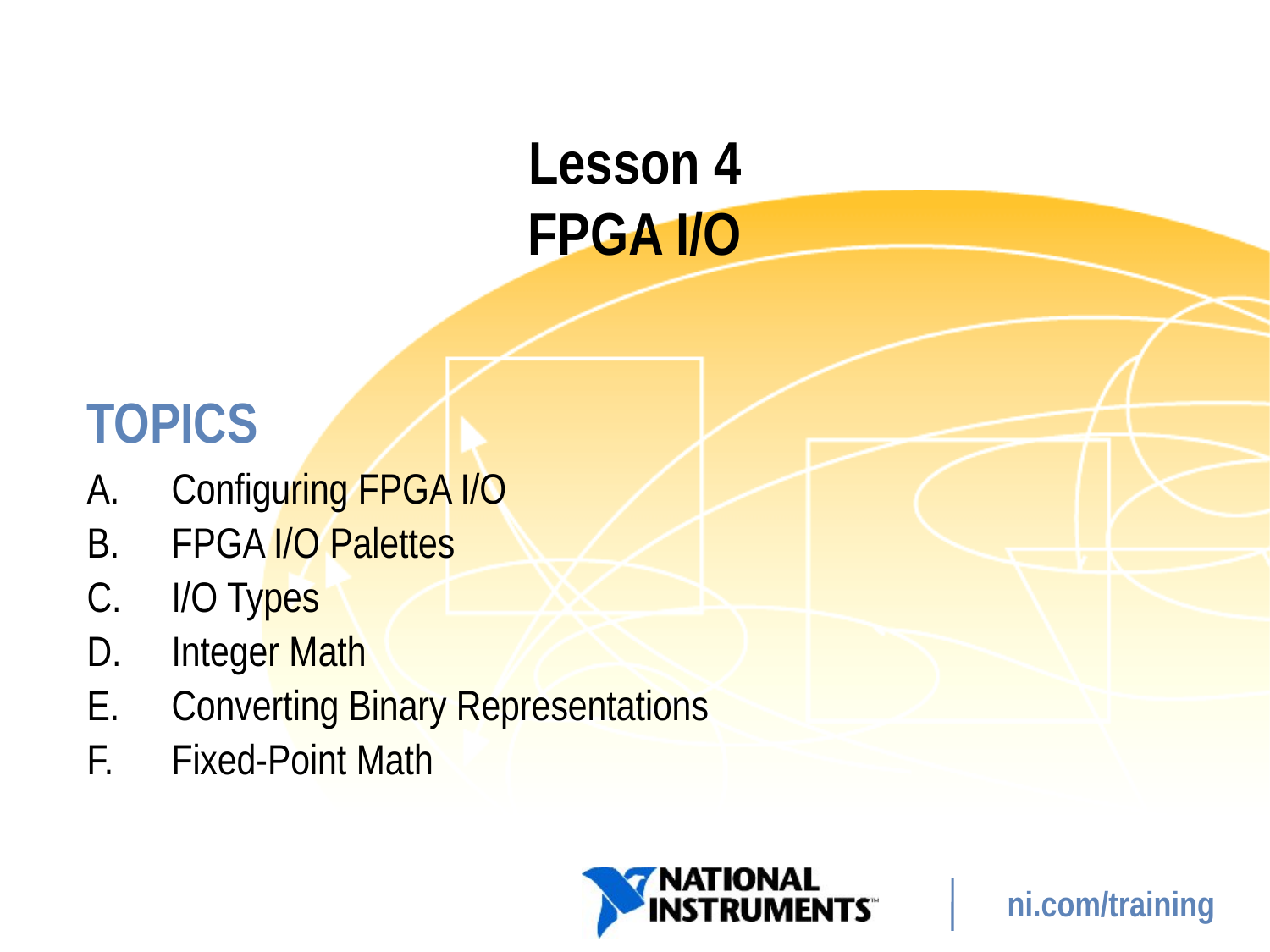

# Lesson 4 FPGA I/O
Configuring FPGA I/O
FPGA I/O Palettes
I/O Types
Integer Math
Converting Binary Representations
Fixed-Point Math